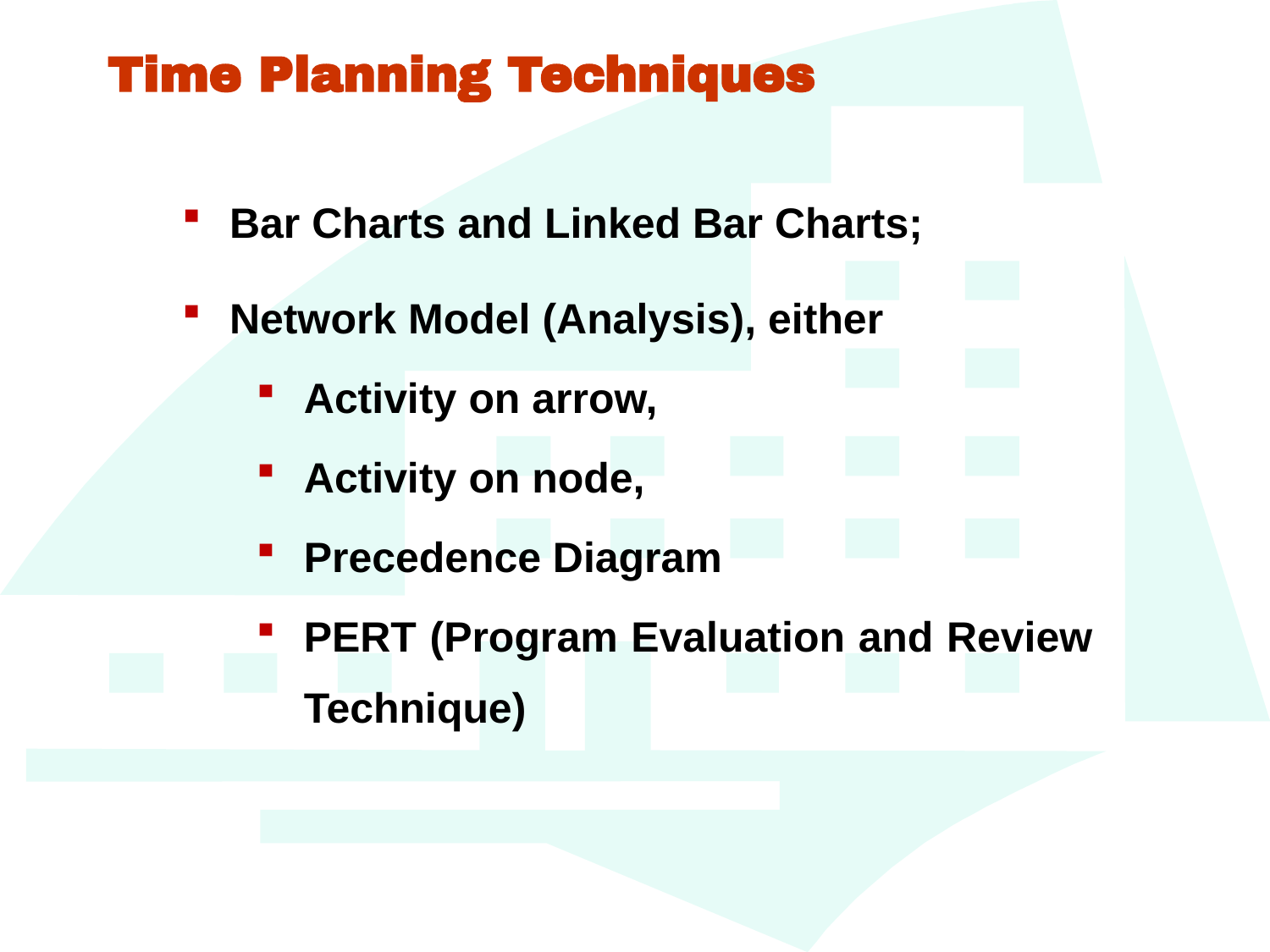

# Time Planning Techniques
Bar Charts and Linked Bar Charts;

Network Model (Analysis), either
Activity on arrow,
Activity on node,
Precedence Diagram
PERT (Program Evaluation and Review       Technique)